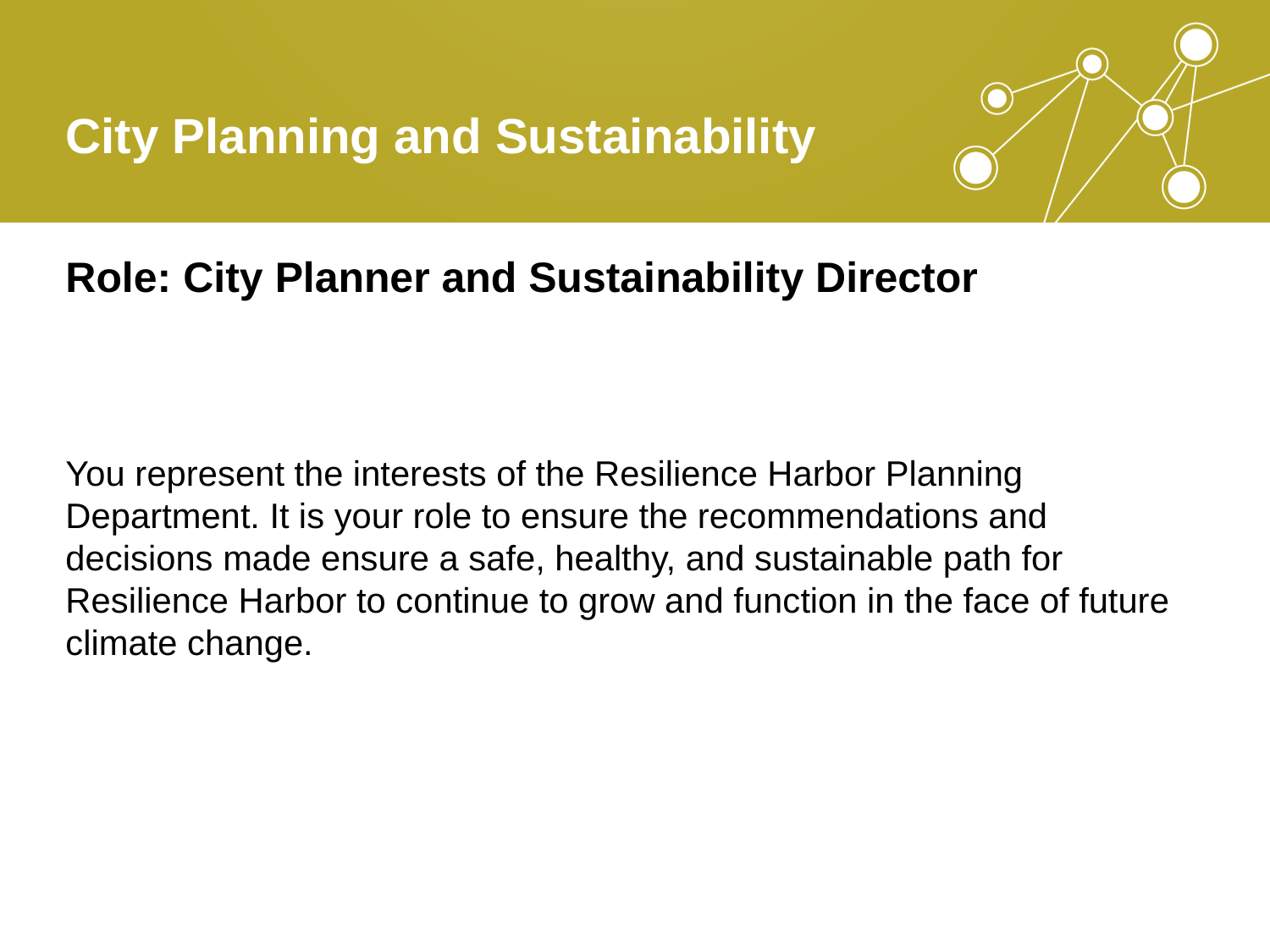

# City Planning and Sustainability
Role: City Planner and Sustainability Director

You represent the interests of the Resilience Harbor Planning Department. It is your role to ensure the recommendations and decisions made ensure a safe, healthy, and sustainable path for Resilience Harbor to continue to grow and function in the face of future climate change.